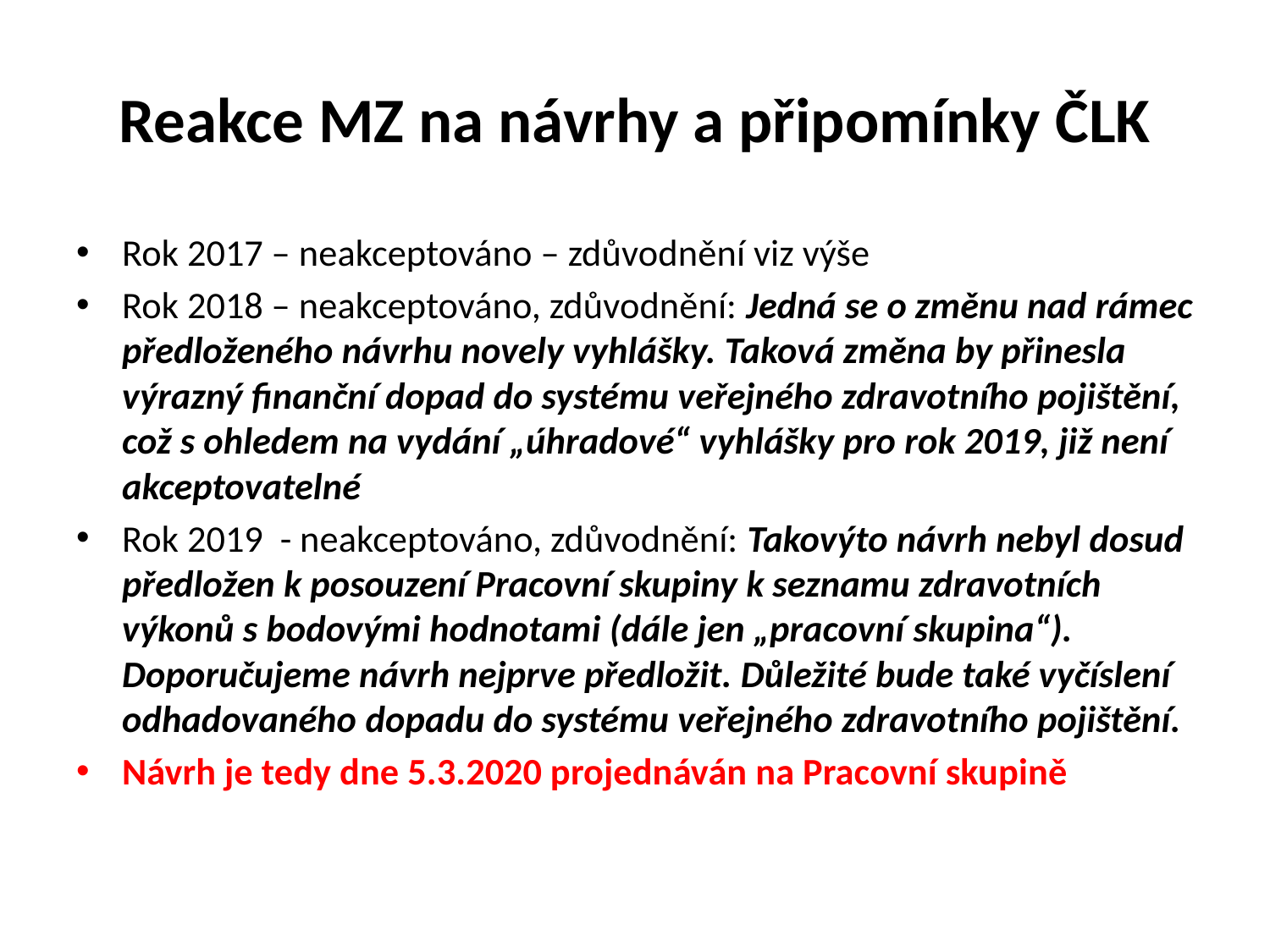

# Reakce MZ na návrhy a připomínky ČLK
Rok 2017 – neakceptováno – zdůvodnění viz výše
Rok 2018 – neakceptováno, zdůvodnění: Jedná se o změnu nad rámec předloženého návrhu novely vyhlášky. Taková změna by přinesla výrazný finanční dopad do systému veřejného zdravotního pojištění, což s ohledem na vydání „úhradové“ vyhlášky pro rok 2019, již není akceptovatelné
Rok 2019  - neakceptováno, zdůvodnění: Takovýto návrh nebyl dosud předložen k posouzení Pracovní skupiny k seznamu zdravotních výkonů s bodovými hodnotami (dále jen „pracovní skupina“). Doporučujeme návrh nejprve předložit. Důležité bude také vyčíslení odhadovaného dopadu do systému veřejného zdravotního pojištění.
Návrh je tedy dne 5.3.2020 projednáván na Pracovní skupině